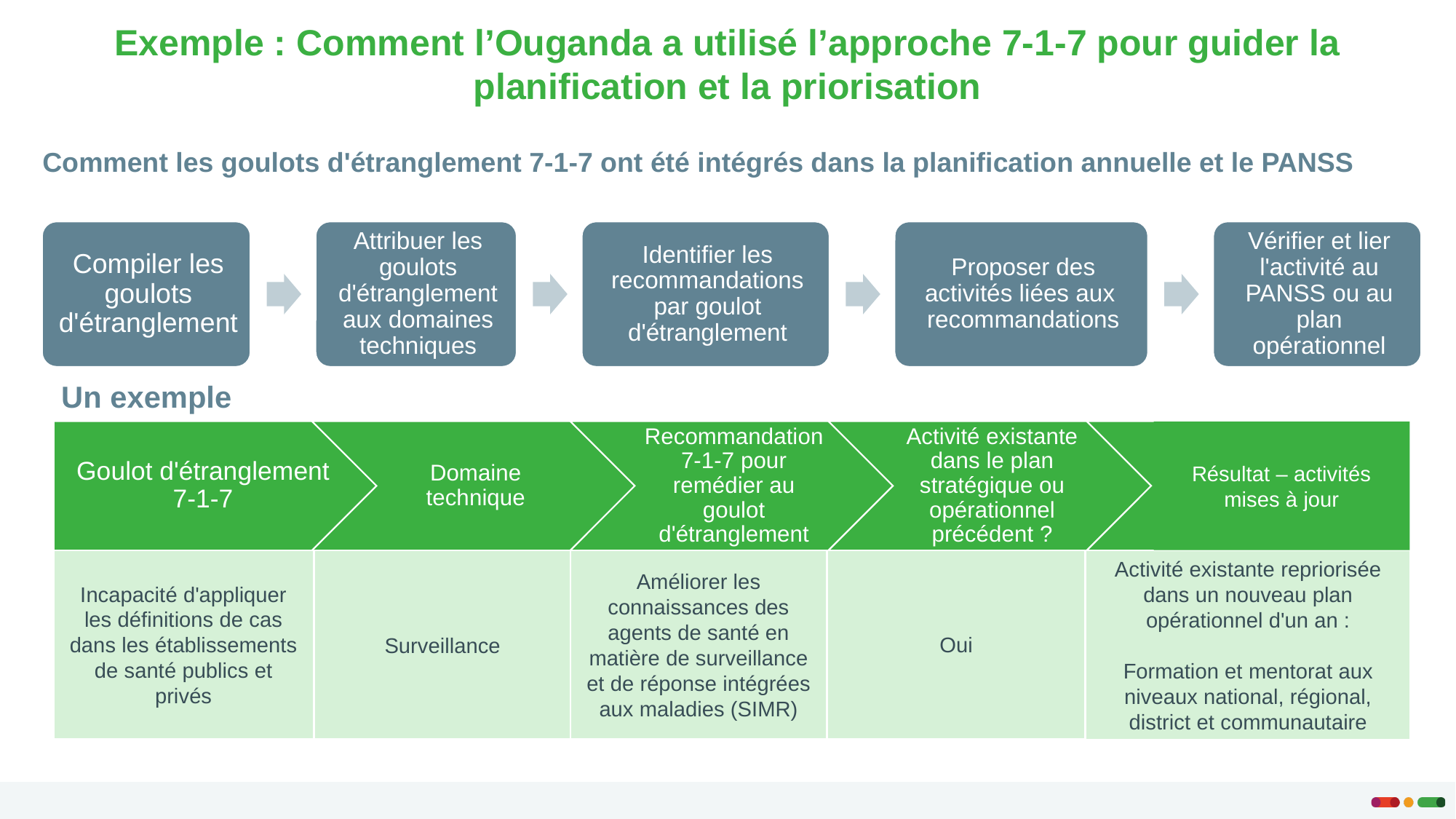

Exemple : Comment l’Ouganda a utilisé l’approche 7-1-7 pour guider la planification et la priorisation
Comment les goulots d'étranglement 7-1-7 ont été intégrés dans la planification annuelle et le PANSS
Compiler les goulots d'étranglement

Attribuer les goulots d'étranglement aux domaines techniques

Identifier les recommandations par goulot d'étranglement

Proposer des activités liées aux  recommandations

Vérifier et lier l'activité au PANSS ou au plan opérationnel
Goulot d'étranglement 7-1-7
Domaine technique
Recommandation 7-1-7 pour remédier au goulot d'étranglement
Activité existante dans le plan stratégique ou opérationnel précédent ?

Résultat – activités mises à jour
Améliorer les connaissances des agents de santé en matière de surveillance et de réponse intégrées aux maladies (SIMR)
Oui
Incapacité d'appliquer les définitions de cas dans les établissements de santé publics et privés
Surveillance
Activité existante repriorisée dans un nouveau plan opérationnel d'un an :

Formation et mentorat aux niveaux national, régional, district et communautaire
Un exemple